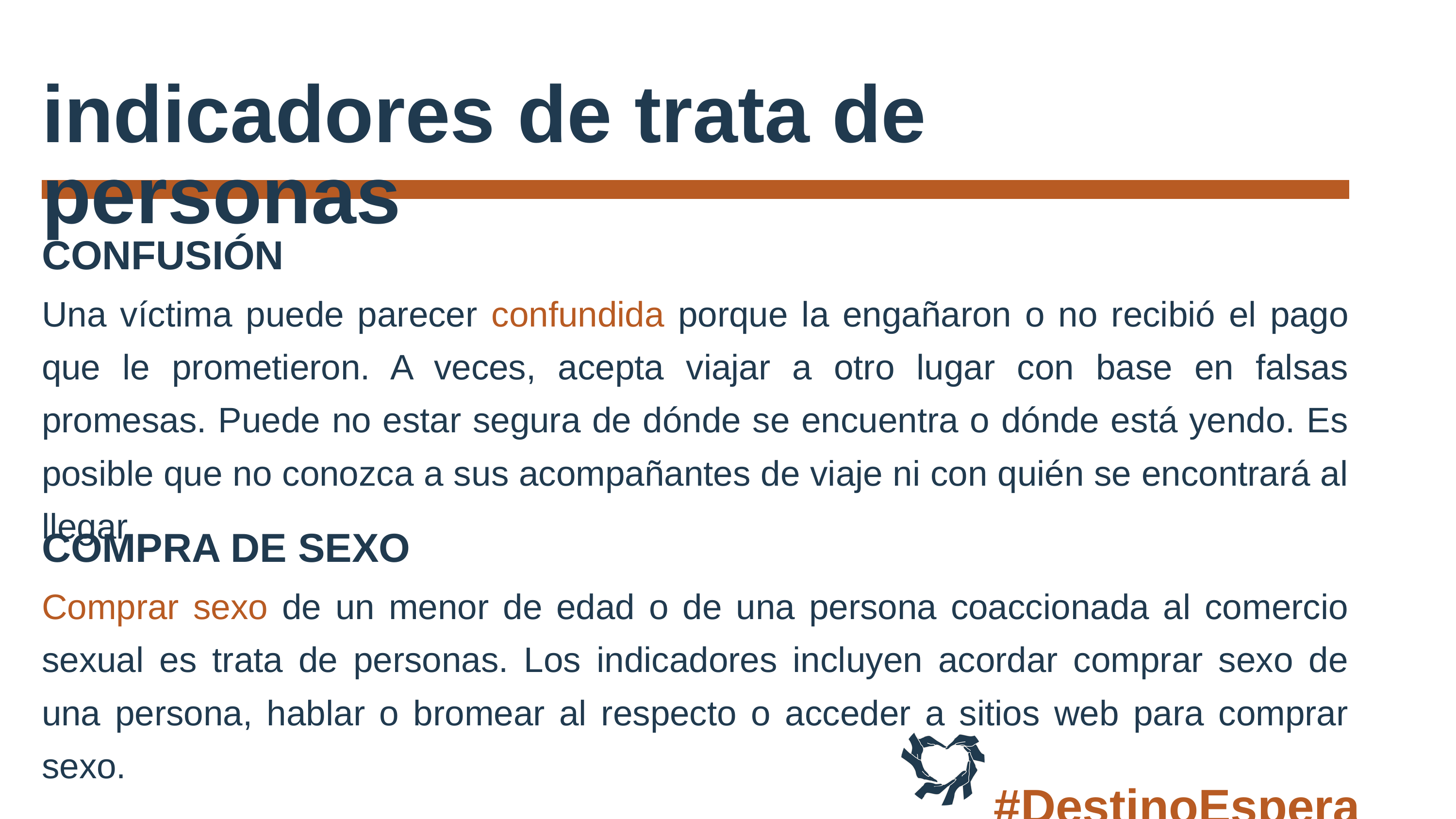

indicadores de trata de personas

CONFUSIÓN
Una víctima puede parecer confundida porque la engañaron o no recibió el pago que le prometieron. A veces, acepta viajar a otro lugar con base en falsas promesas. Puede no estar segura de dónde se encuentra o dónde está yendo. Es posible que no conozca a sus acompañantes de viaje ni con quién se encontrará al llegar.
COMPRA DE SEXO
Comprar sexo de un menor de edad o de una persona coaccionada al comercio sexual es trata de personas. Los indicadores incluyen acordar comprar sexo de una persona, hablar o bromear al respecto o acceder a sitios web para comprar sexo.

#DestinoEsperanza